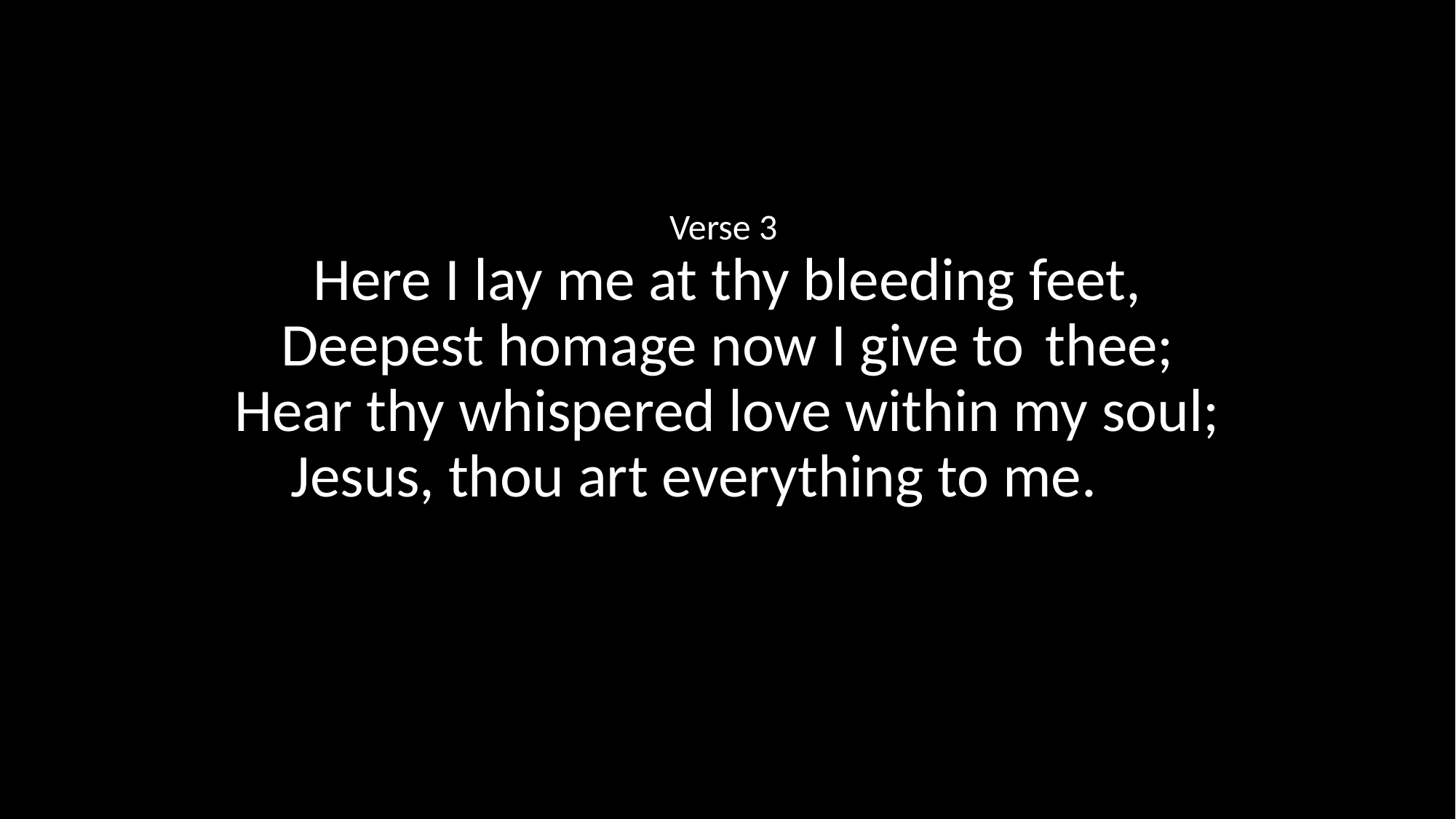

Verse 3
Here I lay me at thy bleeding feet,
Deepest homage now I give to 	thee;
Hear thy whispered love within my soul;
Jesus, thou art everything to me.